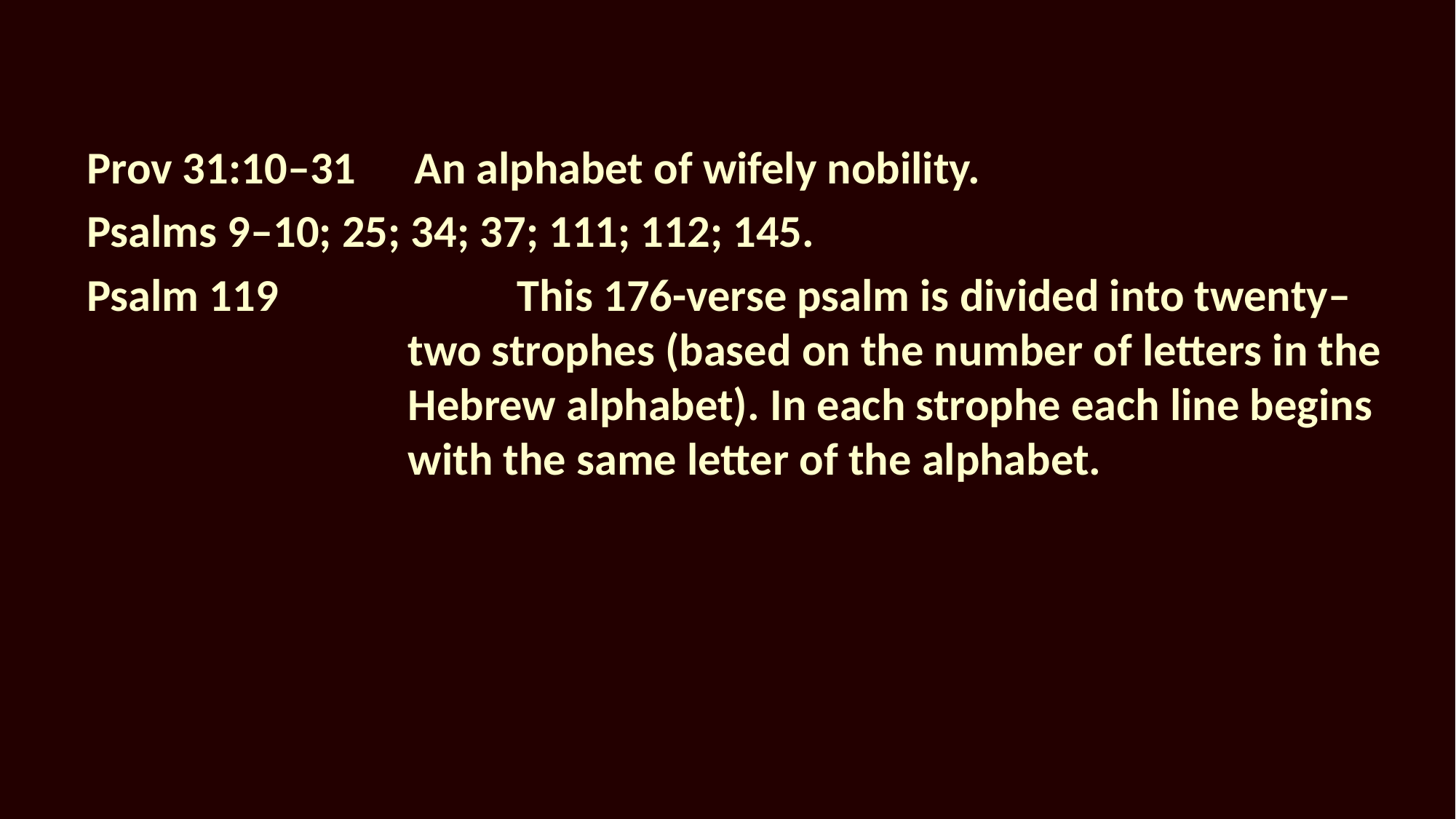

Prov 31:10–31	An alphabet of wifely nobility.
Psalms 9–10; 25; 34; 37; 111; 112; 145.
Psalm 119		This 176-verse psalm is divided into twenty–two strophes (based on the number of letters in the Hebrew alphabet). In each strophe each line begins with the same letter of the alphabet.